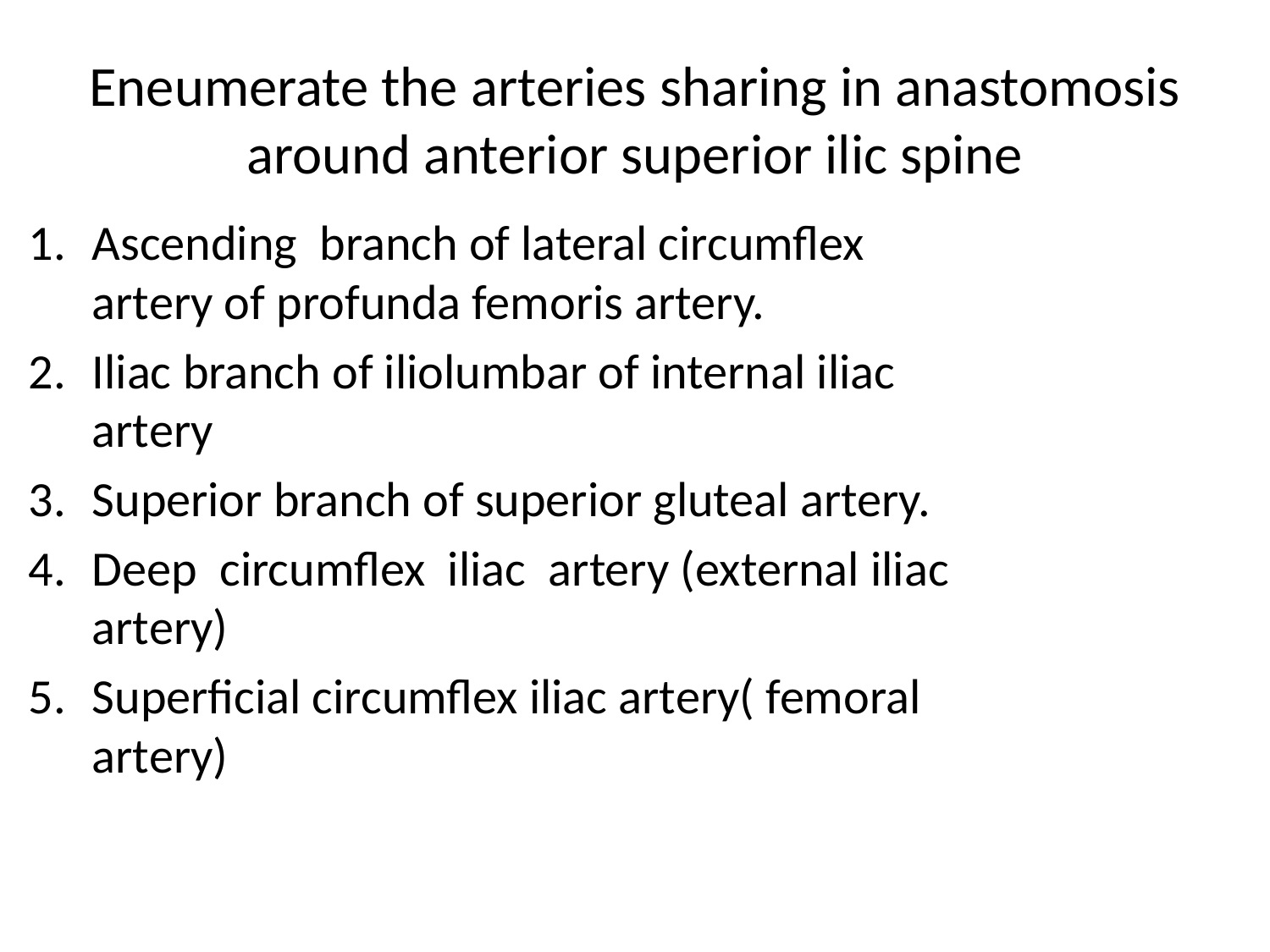

# Eneumerate the arteries sharing in anastomosis around anterior superior ilic spine
Ascending  branch of lateral circumflex artery of profunda femoris artery.
Iliac branch of iliolumbar of internal iliac artery
Superior branch of superior gluteal artery.
Deep  circumflex  iliac  artery (external iliac artery)
Superficial circumflex iliac artery( femoral artery)